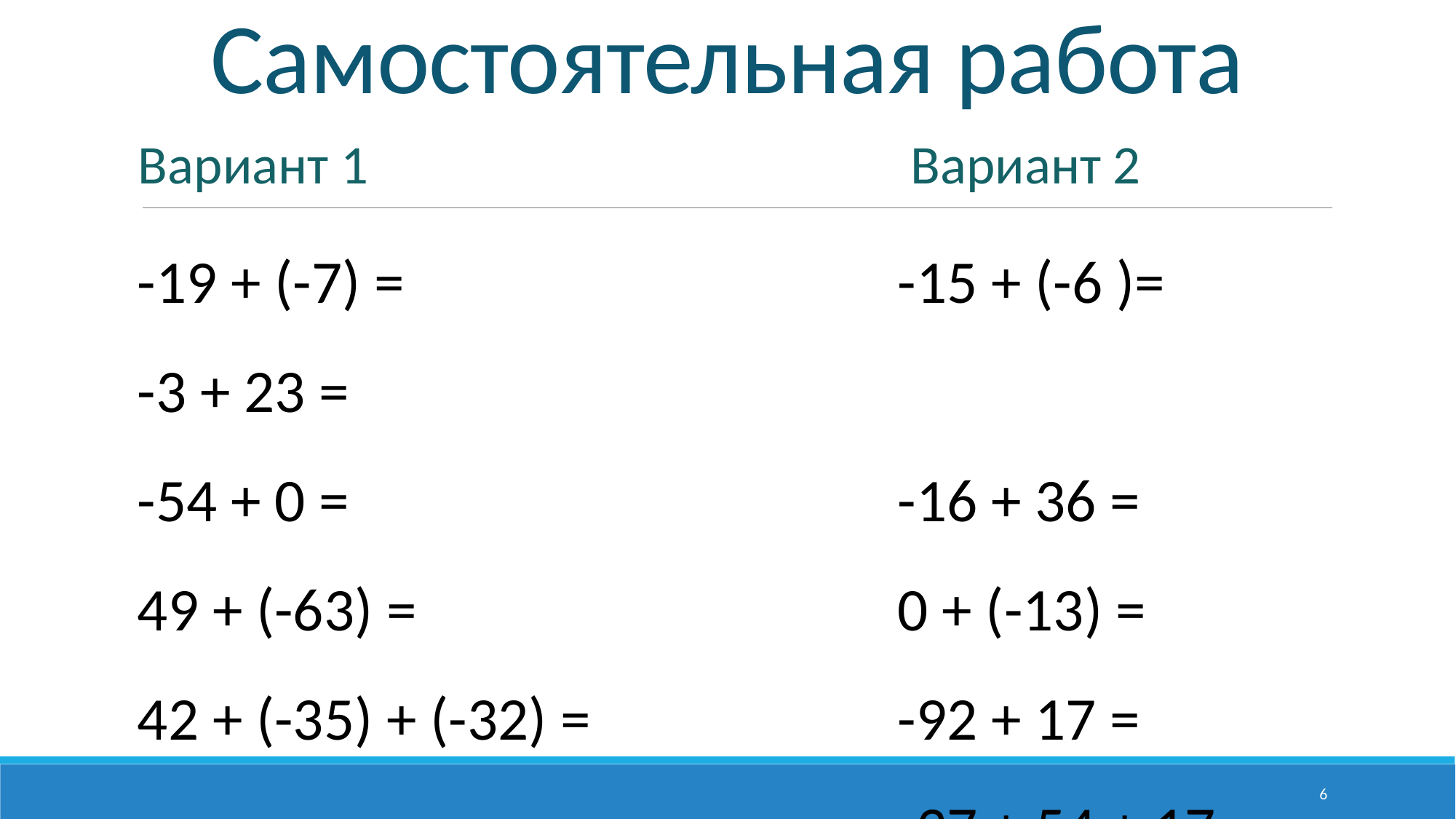

# Самостоятельная работа
Вариант 1
Вариант 2
-19 + (-7) =
-3 + 23 =
-54 + 0 =
49 + (-63) =
42 + (-35) + (-32) =
-15 + (-6 )=
-16 + 36 =
0 + (-13) =
-92 + 17 =
-37 + 54 + 17 =
6